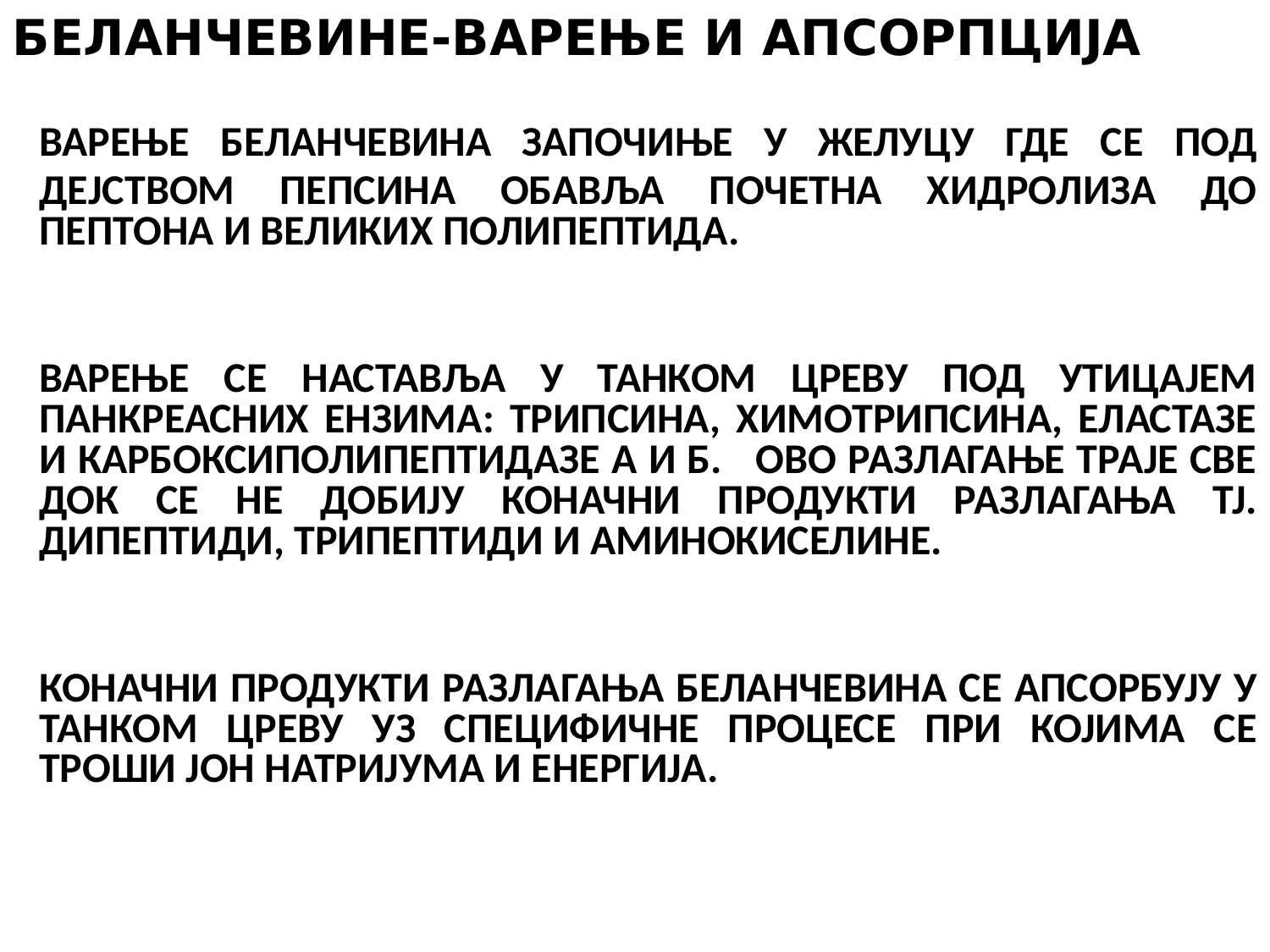

БЕЛАНЧЕВИНЕ-ВАРЕЊЕ И АПСОРПЦИЈА
	ВАРЕЊЕ БЕЛАНЧЕВИНА ЗАПОЧИЊЕ У ЖЕЛУЦУ ГДЕ СЕ ПОД ДЕЈСТВОМ ПЕПСИНА ОБАВЉА ПОЧЕТНА ХИДРОЛИЗА ДО ПЕПТОНА И ВЕЛИКИХ ПОЛИПЕПТИДА.

	ВАРЕЊЕ СЕ НАСТАВЉА У ТАНКОМ ЦРЕВУ ПОД УТИЦАЈЕМ ПАНКРЕАСНИХ ЕНЗИМА: ТРИПСИНА, ХИМОТРИПСИНА, ЕЛАСТАЗЕ И КАРБОКСИПОЛИПЕПТИДАЗЕ А И Б.   ОВО РАЗЛАГАЊЕ ТРАЈЕ СВЕ ДОК СЕ НЕ ДОБИЈУ КОНАЧНИ ПРОДУКТИ РАЗЛАГАЊА ТЈ. ДИПЕПТИДИ, ТРИПЕПТИДИ И АМИНОКИСЕЛИНЕ.

	КОНАЧНИ ПРОДУКТИ РАЗЛАГАЊА БЕЛАНЧЕВИНА СЕ АПСОРБУЈУ У ТАНКОМ ЦРЕВУ УЗ СПЕЦИФИЧНЕ ПРОЦЕСЕ ПРИ КОЈИМА СЕ ТРОШИ ЈОН НАТРИЈУМА И ЕНЕРГИЈА.